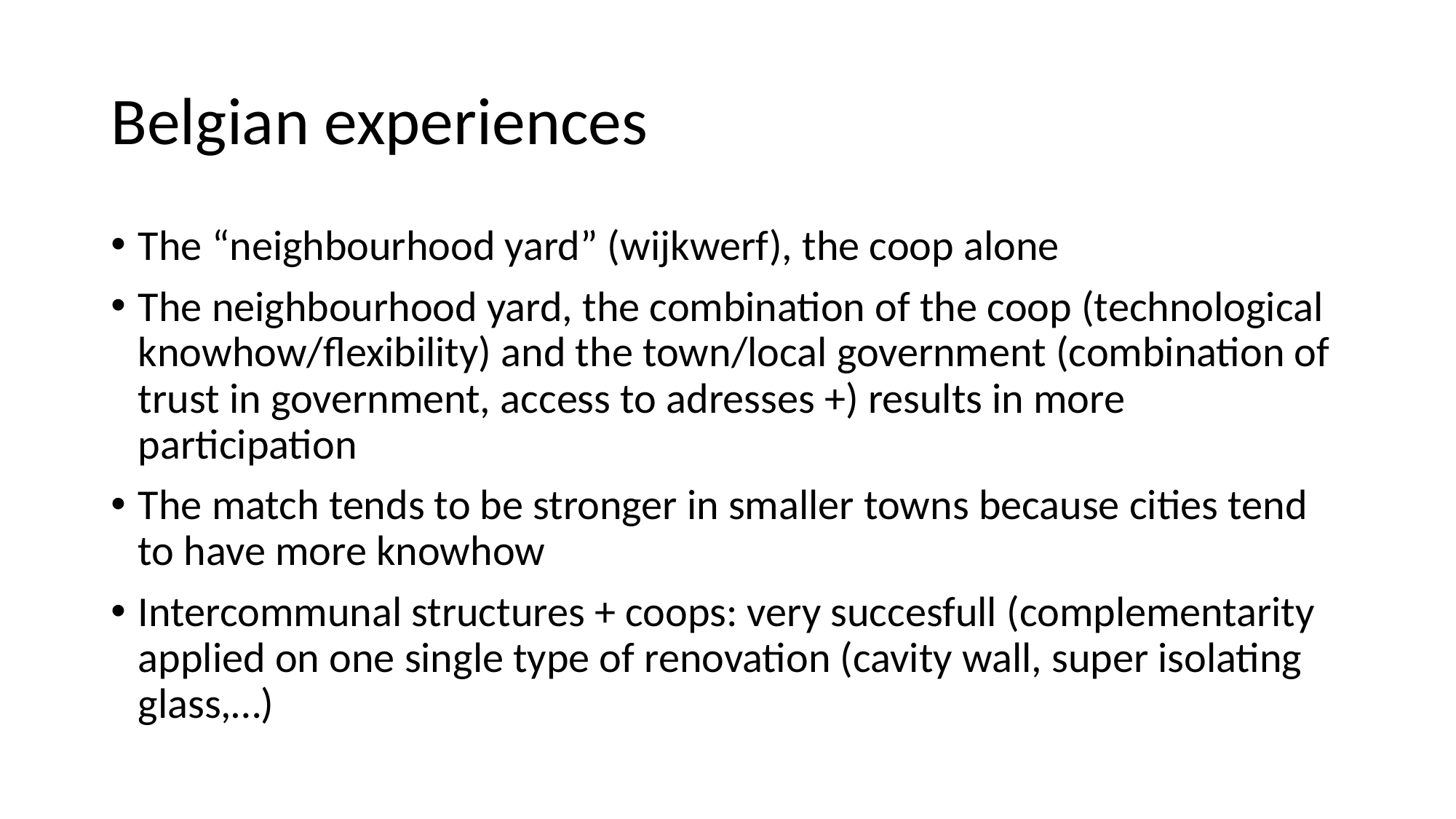

# Belgian experiences
The “neighbourhood yard” (wijkwerf), the coop alone
The neighbourhood yard, the combination of the coop (technological knowhow/flexibility) and the town/local government (combination of trust in government, access to adresses +) results in more participation
The match tends to be stronger in smaller towns because cities tend to have more knowhow
Intercommunal structures + coops: very succesfull (complementarity applied on one single type of renovation (cavity wall, super isolating glass,…)